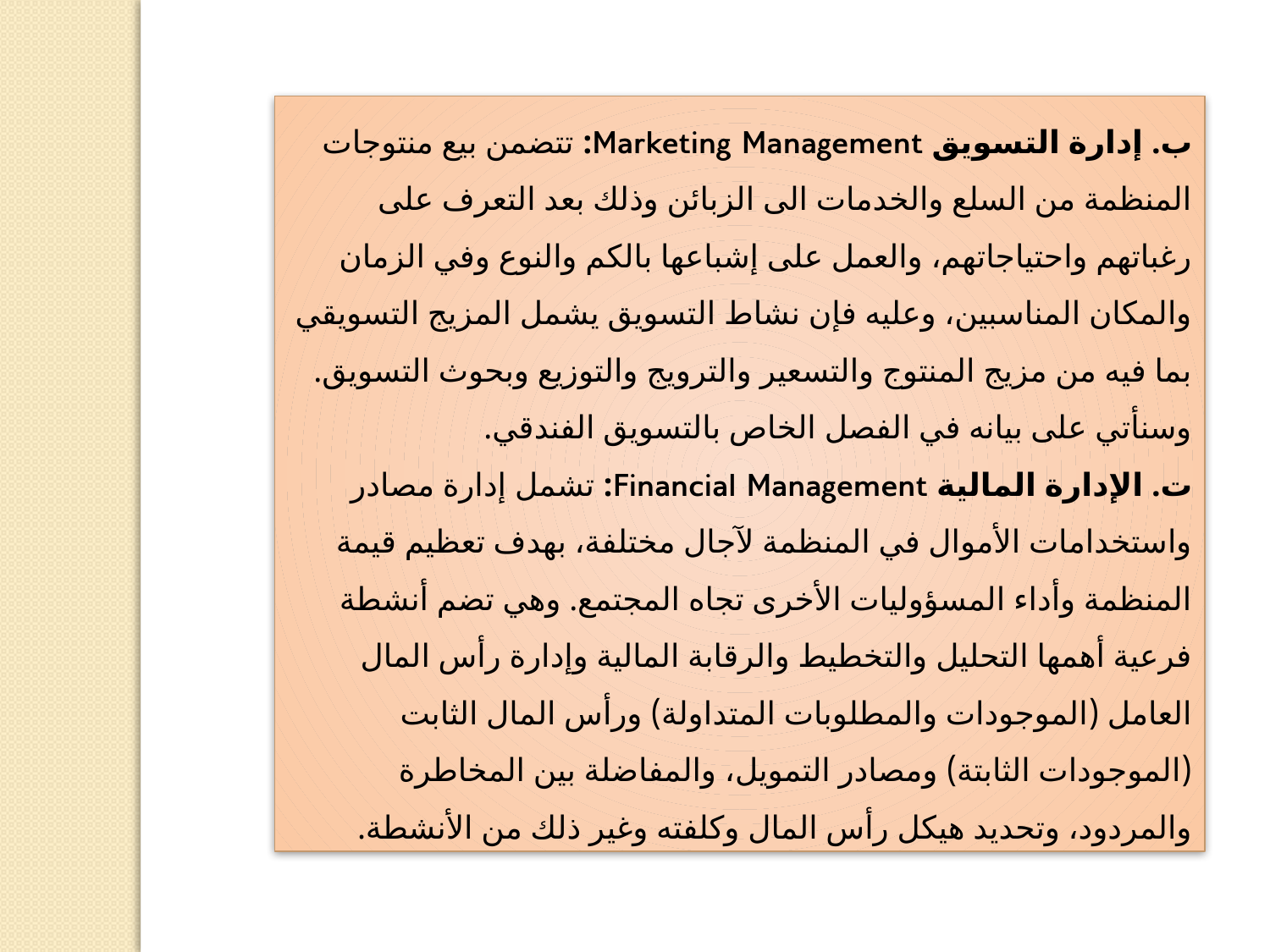

ب‌. إدارة التسويق Marketing Management: تتضمن بيع منتوجات المنظمة من السلع والخدمات الى الزبائن وذلك بعد التعرف على رغباتهم واحتياجاتهم، والعمل على إشباعها بالكم والنوع وفي الزمان والمكان المناسبين، وعليه فإن نشاط التسويق يشمل المزيج التسويقي بما فيه من مزيج المنتوج والتسعير والترويج والتوزيع وبحوث التسويق. وسنأتي على بيانه في الفصل الخاص بالتسويق الفندقي.
ت‌. الإدارة المالية Financial Management: تشمل إدارة مصادر واستخدامات الأموال في المنظمة لآجال مختلفة، بهدف تعظيم قيمة المنظمة وأداء المسؤوليات الأخرى تجاه المجتمع. وهي تضم أنشطة فرعية أهمها التحليل والتخطيط والرقابة المالية وإدارة رأس المال العامل (الموجودات والمطلوبات المتداولة) ورأس المال الثابت (الموجودات الثابتة) ومصادر التمويل، والمفاضلة بين المخاطرة والمردود، وتحديد هيكل رأس المال وكلفته وغير ذلك من الأنشطة.